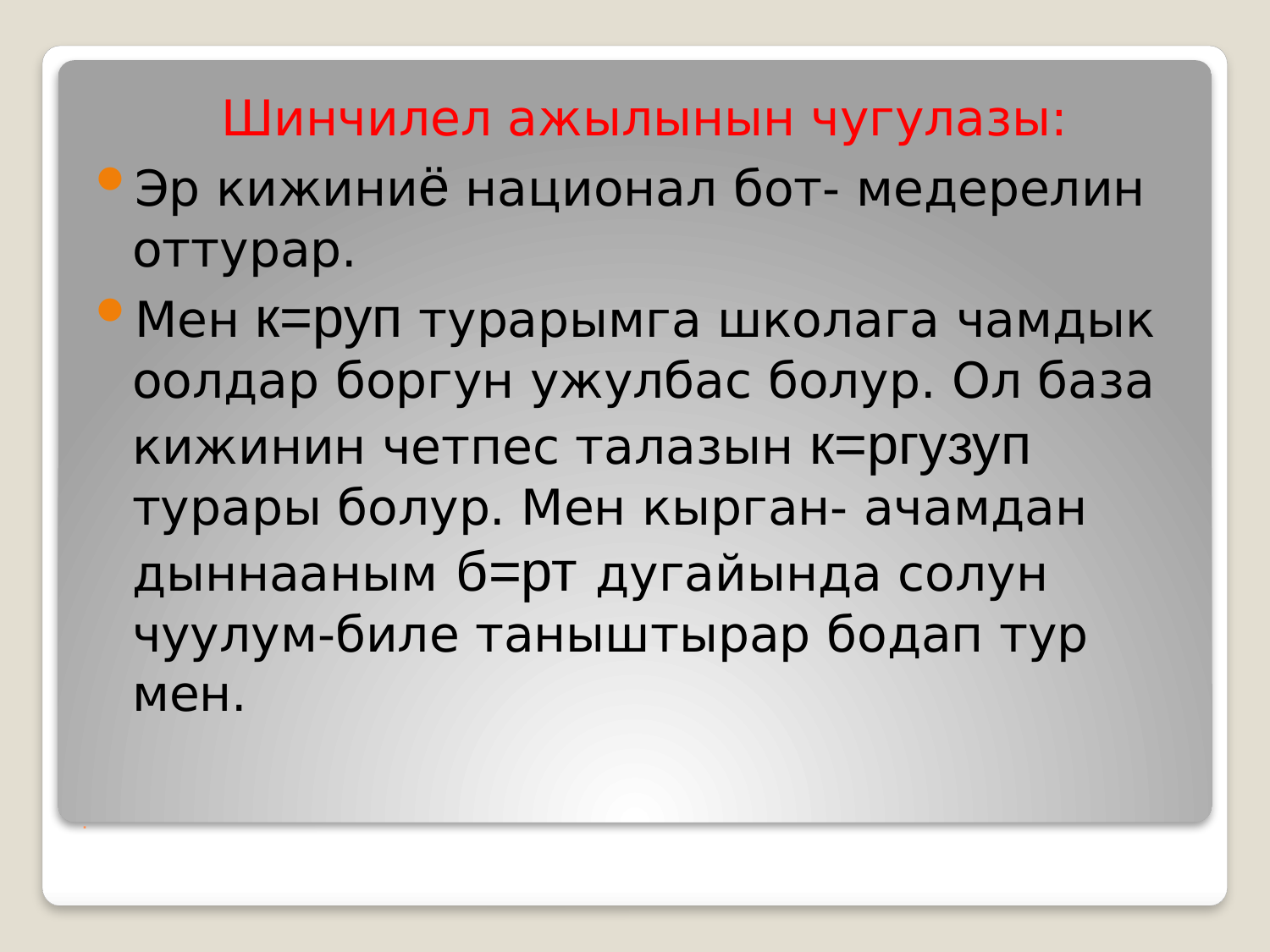

Шинчилел ажылынын чугулазы:
Эр кижиниё национал бот- медерелин оттурар.
Мен к=руп турарымга школага чамдык оолдар боргун ужулбас болур. Ол база кижинин четпес талазын к=ргузуп турары болур. Мен кырган- ачамдан дыннааным б=рт дугайында солун чуулум-биле таныштырар бодап тур мен.
# .